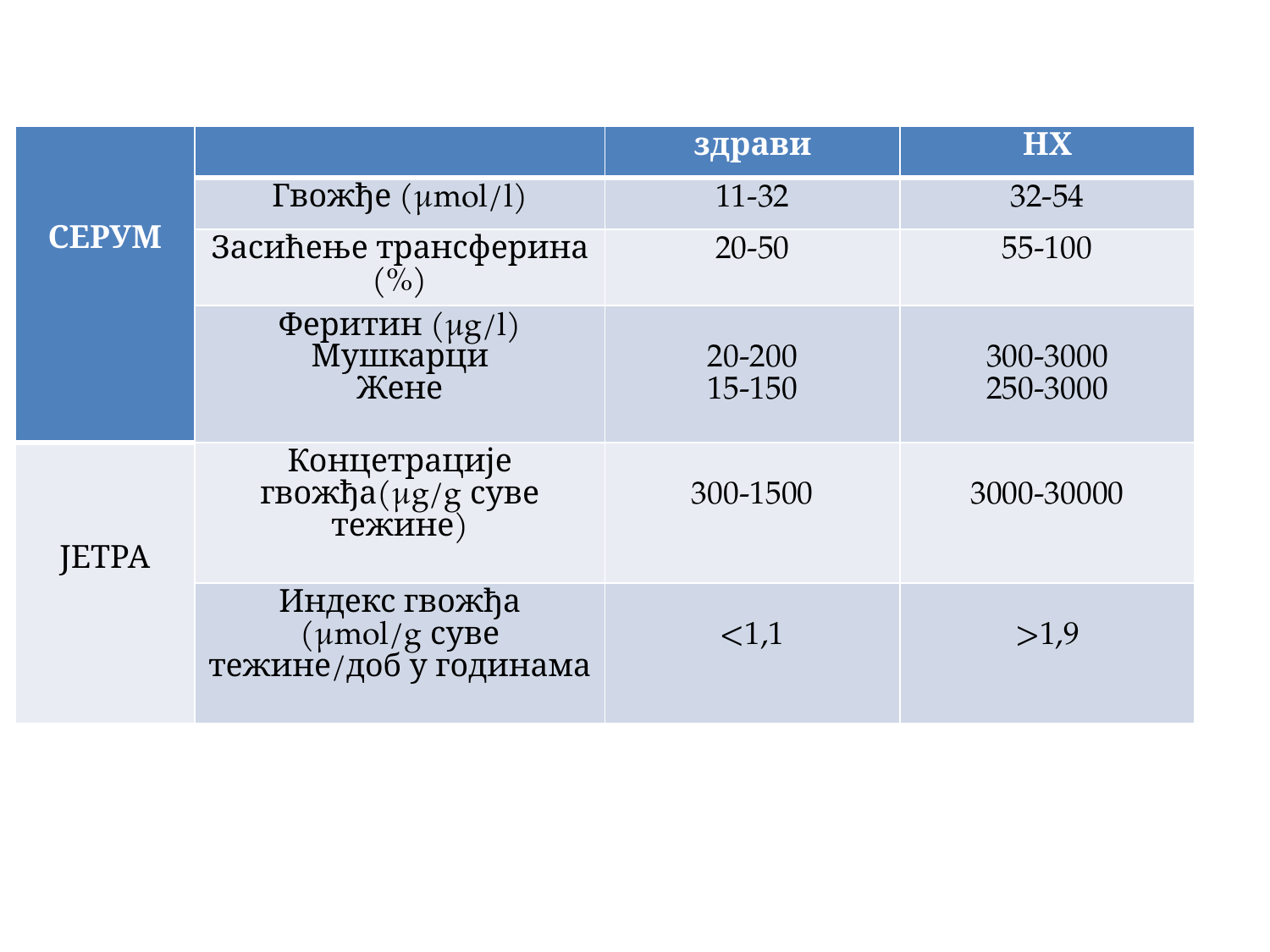

| СЕРУМ |  | здрави | НХ |
| --- | --- | --- | --- |
|  | Гвожђе (μmol/l) | 11-32 | 32-54 |
|  | Засићење трансферина (%) | 20-50 | 55-100 |
|  | Феритин (μg/l) Мушкарци Жене | 20-200 15-150 | 300-3000 250-3000 |
| ЈЕТРА | Концетрације гвожђа(μg/g суве тежине) | 300-1500 | 3000-30000 |
|  | Индекс гвожђа (μmol/g суве тежине/доб у годинама | <1,1 | >1,9 |